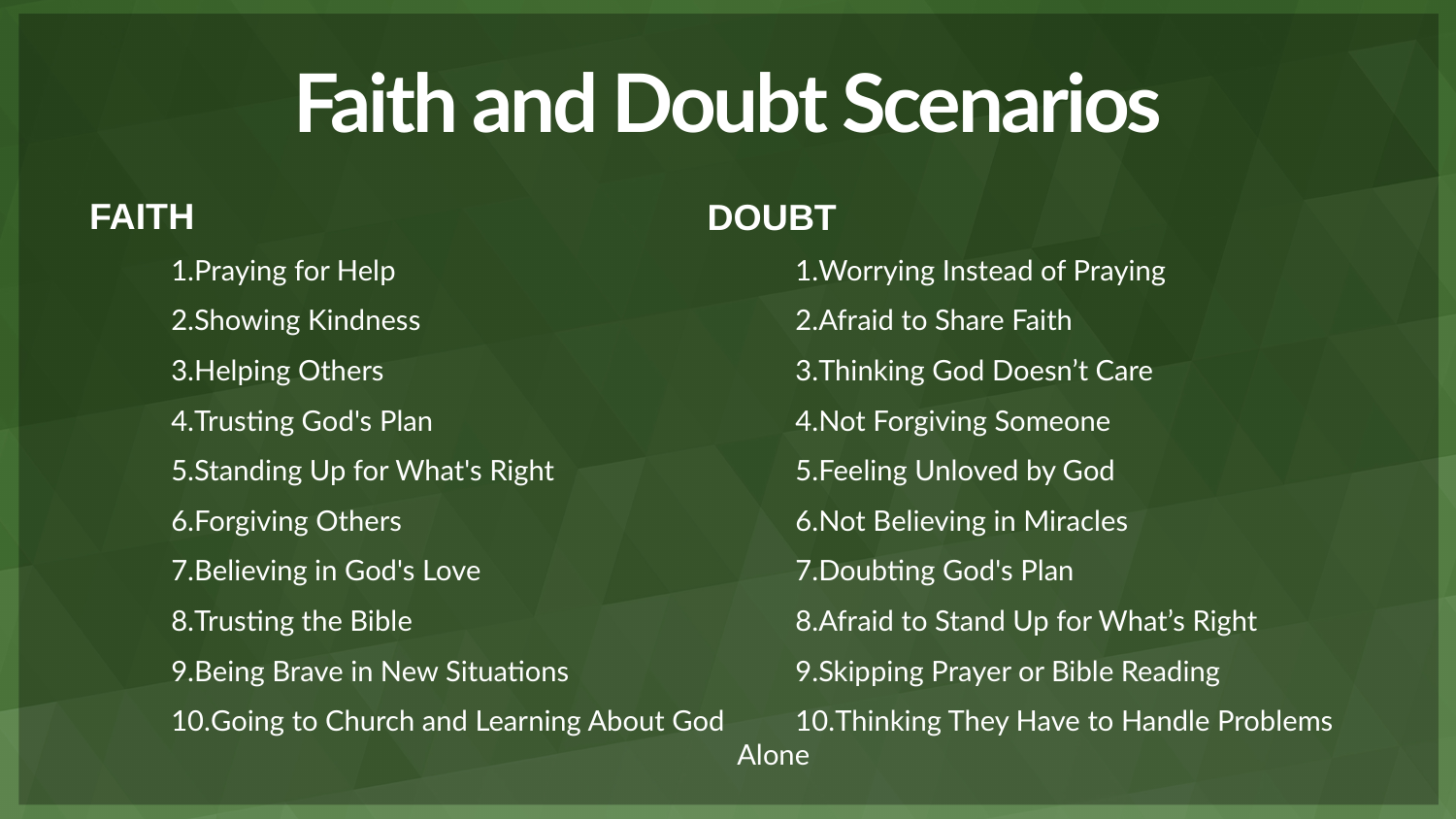

# Faith and Doubt Scenarios
FAITH
DOUBT
Praying for Help
Showing Kindness
Helping Others
Trusting God's Plan
Standing Up for What's Right
Forgiving Others
Believing in God's Love
Trusting the Bible
Being Brave in New Situations
Going to Church and Learning About God
Worrying Instead of Praying
Afraid to Share Faith
Thinking God Doesn’t Care
Not Forgiving Someone
Feeling Unloved by God
Not Believing in Miracles
Doubting God's Plan
Afraid to Stand Up for What’s Right
Skipping Prayer or Bible Reading
Thinking They Have to Handle Problems Alone